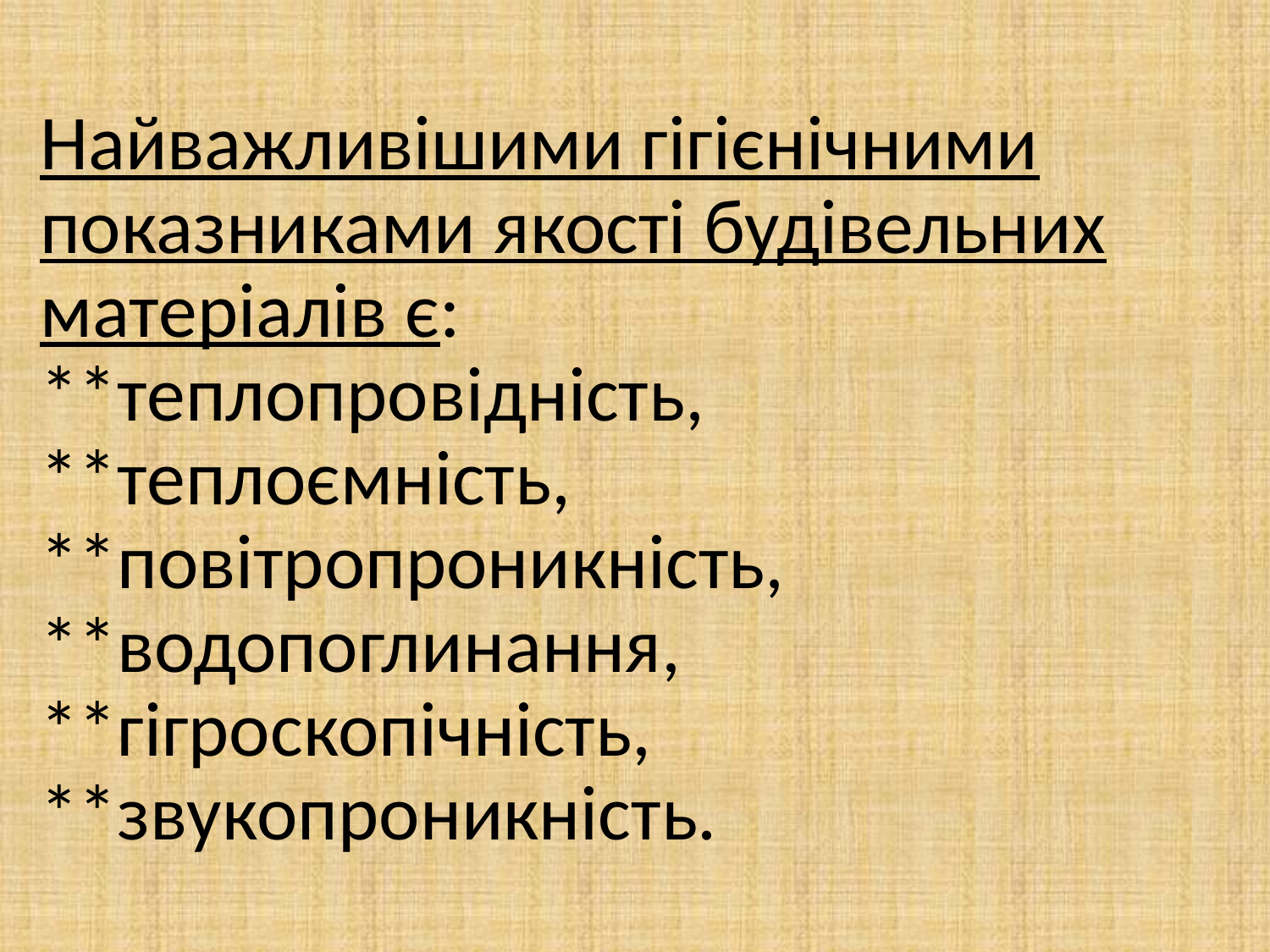

# Найважливішими гігієнічними показниками якості будівельних матеріалів є: **теплопровідність, **теплоємність, **повітропроникність, **водопоглинання, **гігроскопічність, **звукопроникність.